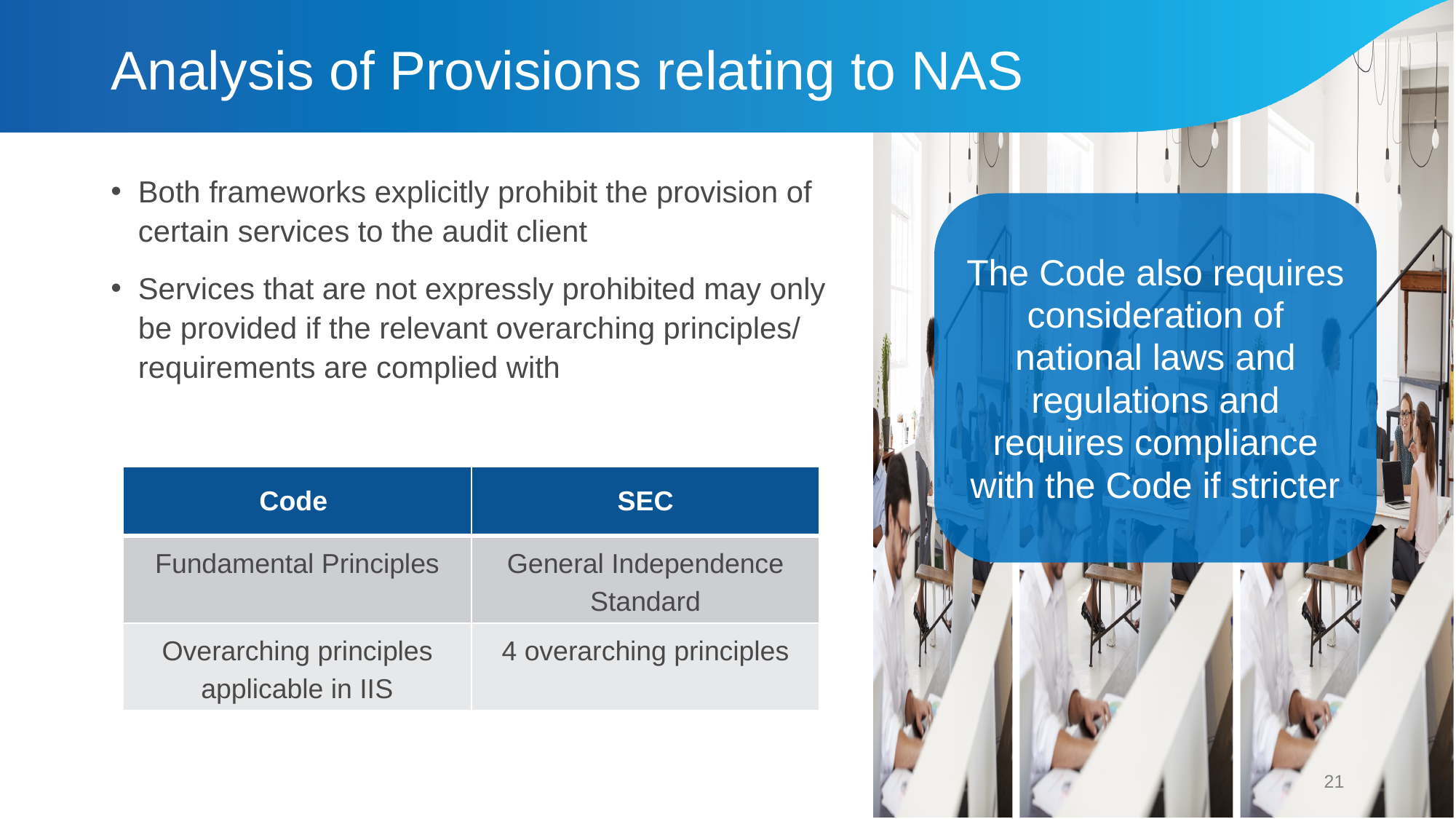

# Analysis of Provisions relating to NAS
Both frameworks explicitly prohibit the provision of certain services to the audit client
Services that are not expressly prohibited may only be provided if the relevant overarching principles/ requirements are complied with

The Code also requires consideration of national laws and regulations and requires compliance with the Code if stricter
| Code | SEC |
| --- | --- |
| Fundamental Principles | General Independence Standard |
| Overarching principles applicable in IIS | 4 overarching principles |
21